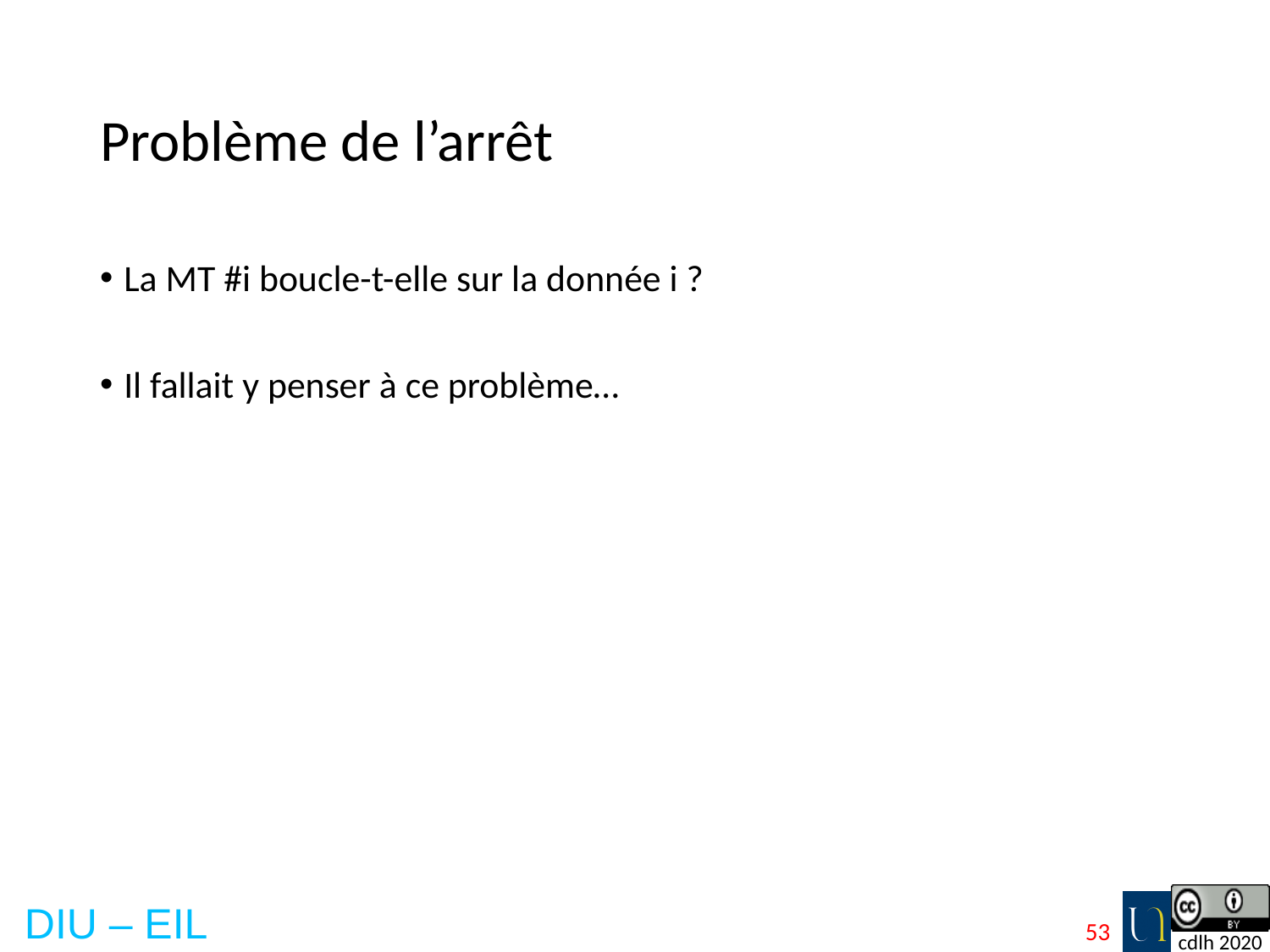

# Problème de l’arrêt
La MT #i boucle-t-elle sur la donnée i ?

Il fallait y penser à ce problème…

53